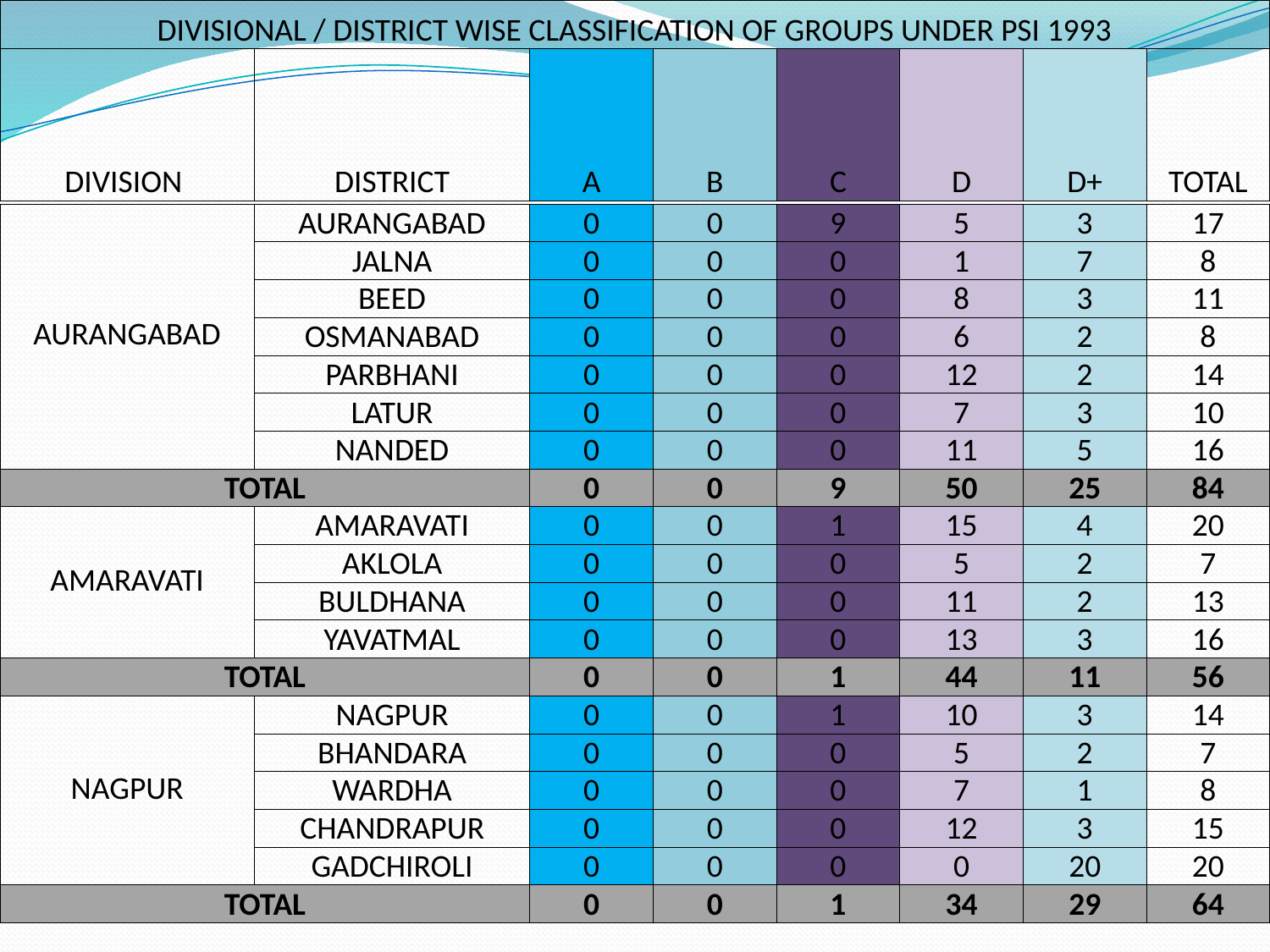

| DIVISIONAL / DISTRICT WISE CLASSIFICATION OF GROUPS UNDER PSI 1993 |  |  |  |  |  |  |  |
| --- | --- | --- | --- | --- | --- | --- | --- |
| DIVISION | DISTRICT | A | B | C | D | D+ | TOTAL |
| AURANGABAD | AURANGABAD | 0 | 0 | 9 | 5 | 3 | 17 |
| --- | --- | --- | --- | --- | --- | --- | --- |
|  | JALNA | 0 | 0 | 0 | 1 | 7 | 8 |
|  | BEED | 0 | 0 | 0 | 8 | 3 | 11 |
|  | OSMANABAD | 0 | 0 | 0 | 6 | 2 | 8 |
|  | PARBHANI | 0 | 0 | 0 | 12 | 2 | 14 |
|  | LATUR | 0 | 0 | 0 | 7 | 3 | 10 |
|  | NANDED | 0 | 0 | 0 | 11 | 5 | 16 |
| TOTAL |  | 0 | 0 | 9 | 50 | 25 | 84 |
| AMARAVATI | AMARAVATI | 0 | 0 | 1 | 15 | 4 | 20 |
|  | AKLOLA | 0 | 0 | 0 | 5 | 2 | 7 |
|  | BULDHANA | 0 | 0 | 0 | 11 | 2 | 13 |
|  | YAVATMAL | 0 | 0 | 0 | 13 | 3 | 16 |
| TOTAL |  | 0 | 0 | 1 | 44 | 11 | 56 |
| NAGPUR | NAGPUR | 0 | 0 | 1 | 10 | 3 | 14 |
|  | BHANDARA | 0 | 0 | 0 | 5 | 2 | 7 |
|  | WARDHA | 0 | 0 | 0 | 7 | 1 | 8 |
|  | CHANDRAPUR | 0 | 0 | 0 | 12 | 3 | 15 |
|  | GADCHIROLI | 0 | 0 | 0 | 0 | 20 | 20 |
| TOTAL |  | 0 | 0 | 1 | 34 | 29 | 64 |